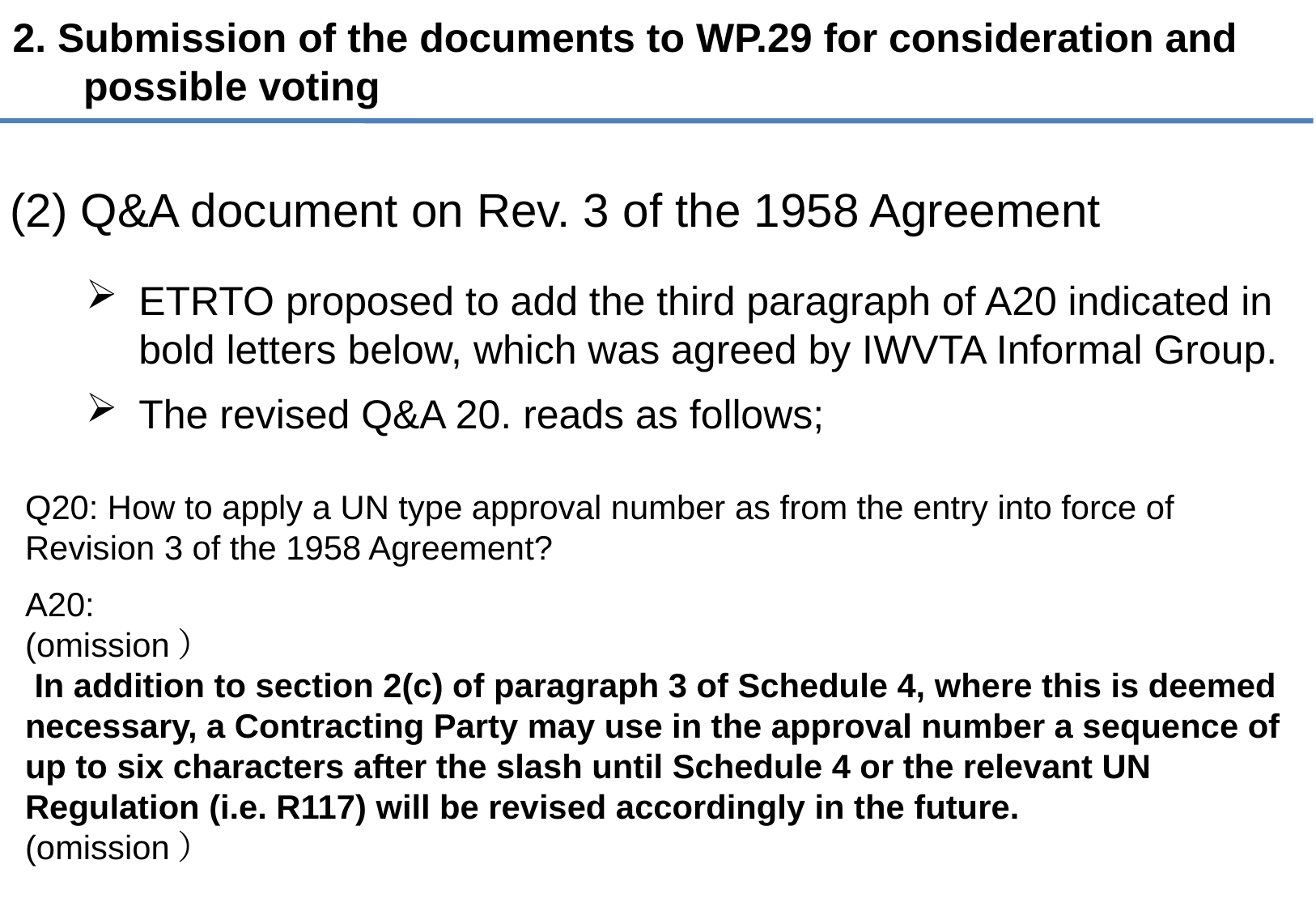

2. Submission of the documents to WP.29 for consideration and possible voting

(2) Q&A document on Rev. 3 of the 1958 Agreement
ETRTO proposed to add the third paragraph of A20 indicated in bold letters below, which was agreed by IWVTA Informal Group.

The revised Q&A 20. reads as follows;

Q20: How to apply a UN type approval number as from the entry into force of Revision 3 of the 1958 Agreement?

A20:
(omission）
 In addition to section 2(c) of paragraph 3 of Schedule 4, where this is deemed necessary, a Contracting Party may use in the approval number a sequence of up to six characters after the slash until Schedule 4 or the relevant UN Regulation (i.e. R117) will be revised accordingly in the future.
(omission）